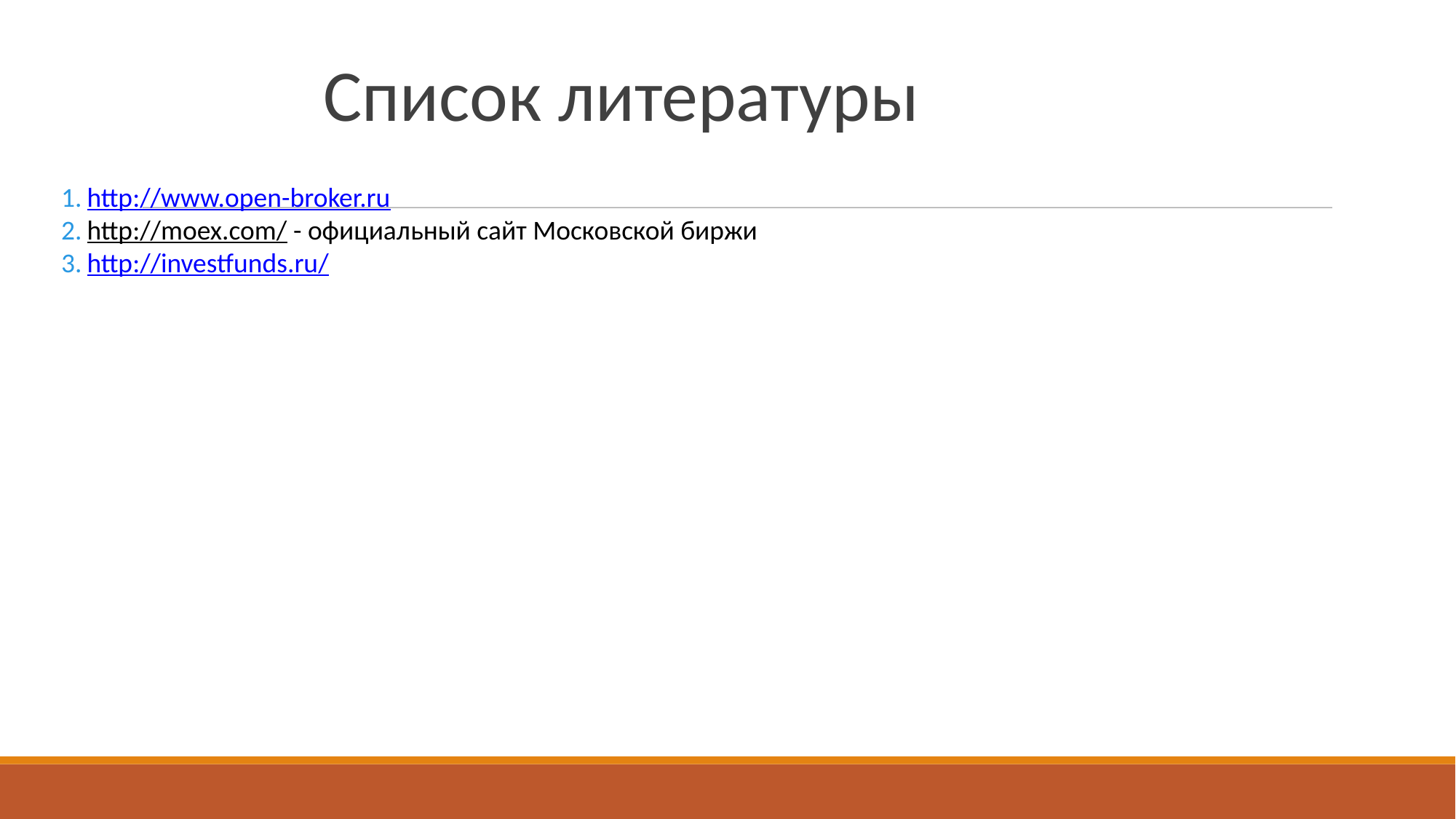

Список литературы
http://www.open-broker.ru
http://moex.com/ - официальный сайт Московской биржи
http://investfunds.ru/